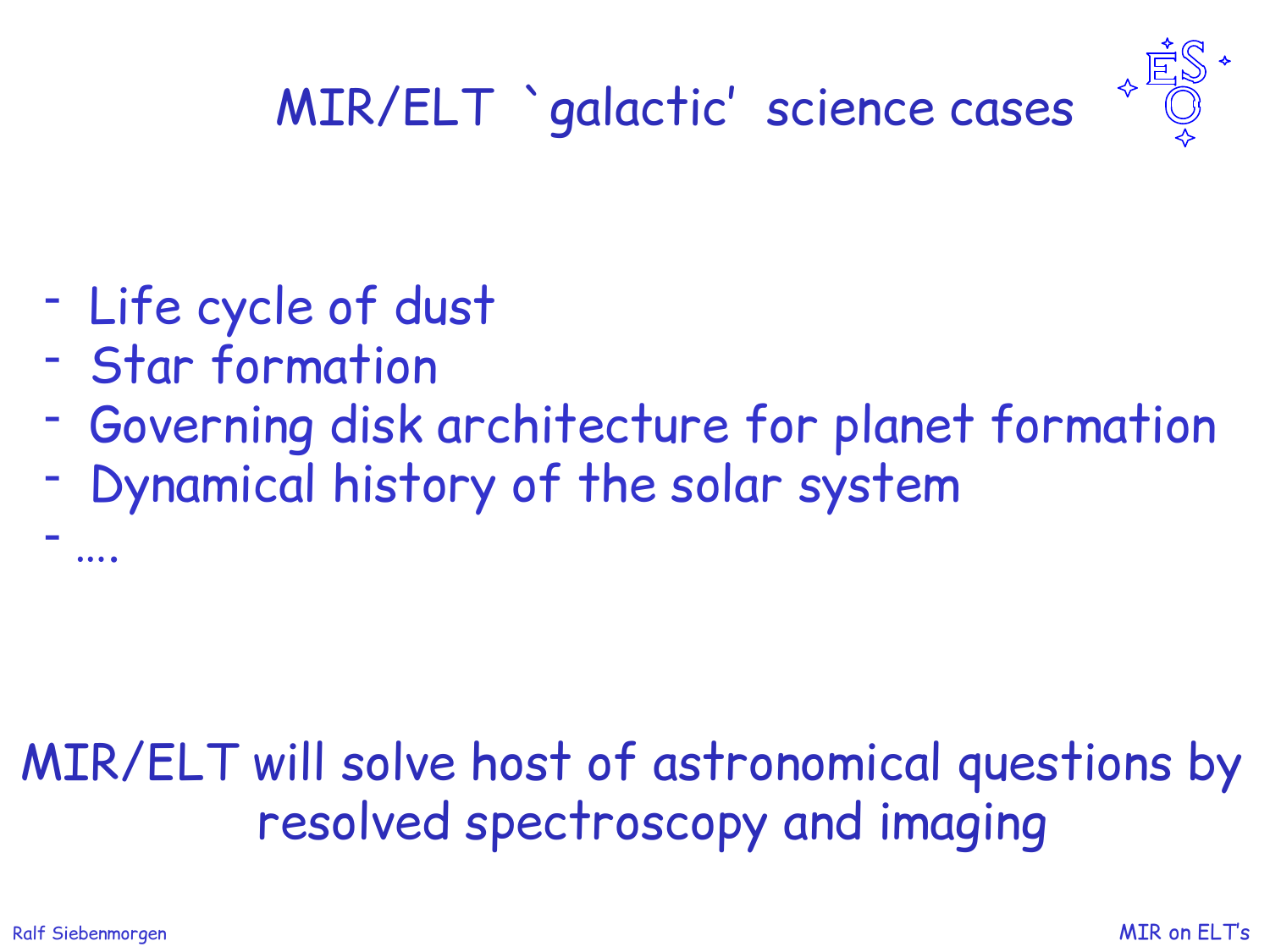

MIR/ELT  `galactic’  science cases
 Life cycle of dust
 Star formation
 Governing disk architecture for planet formation
 Dynamical history of the solar system
….
MIR/ELT will solve host of astronomical questions by
                resolved spectroscopy and imaging